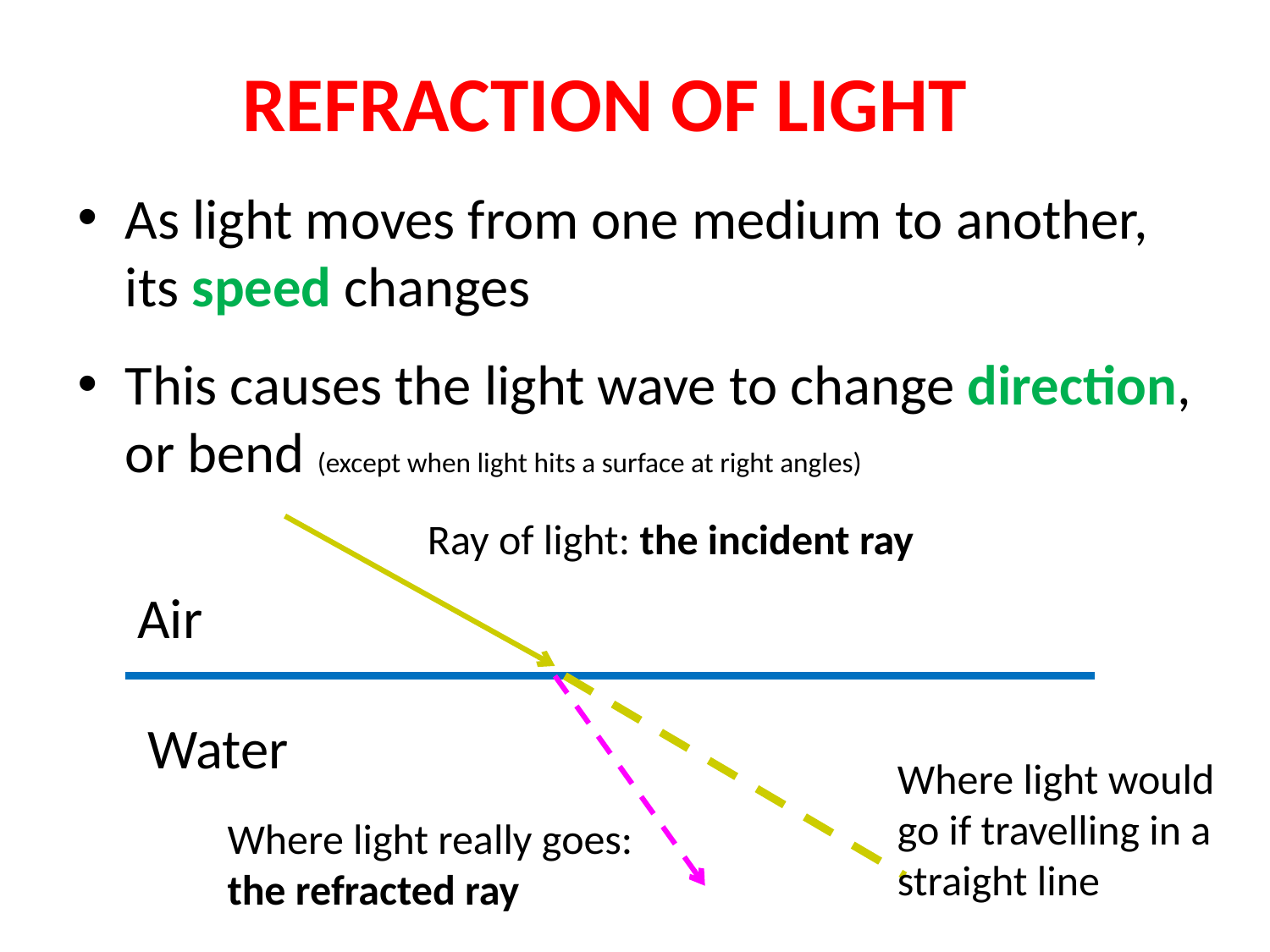

# REFRACTION OF LIGHT
As light moves from one medium to another, its speed changes

This causes the light wave to change direction, or bend (except when light hits a surface at right angles)
Ray of light: the incident ray
Air
Water
Where light would go if travelling in a straight line
Where light really goes: the refracted ray